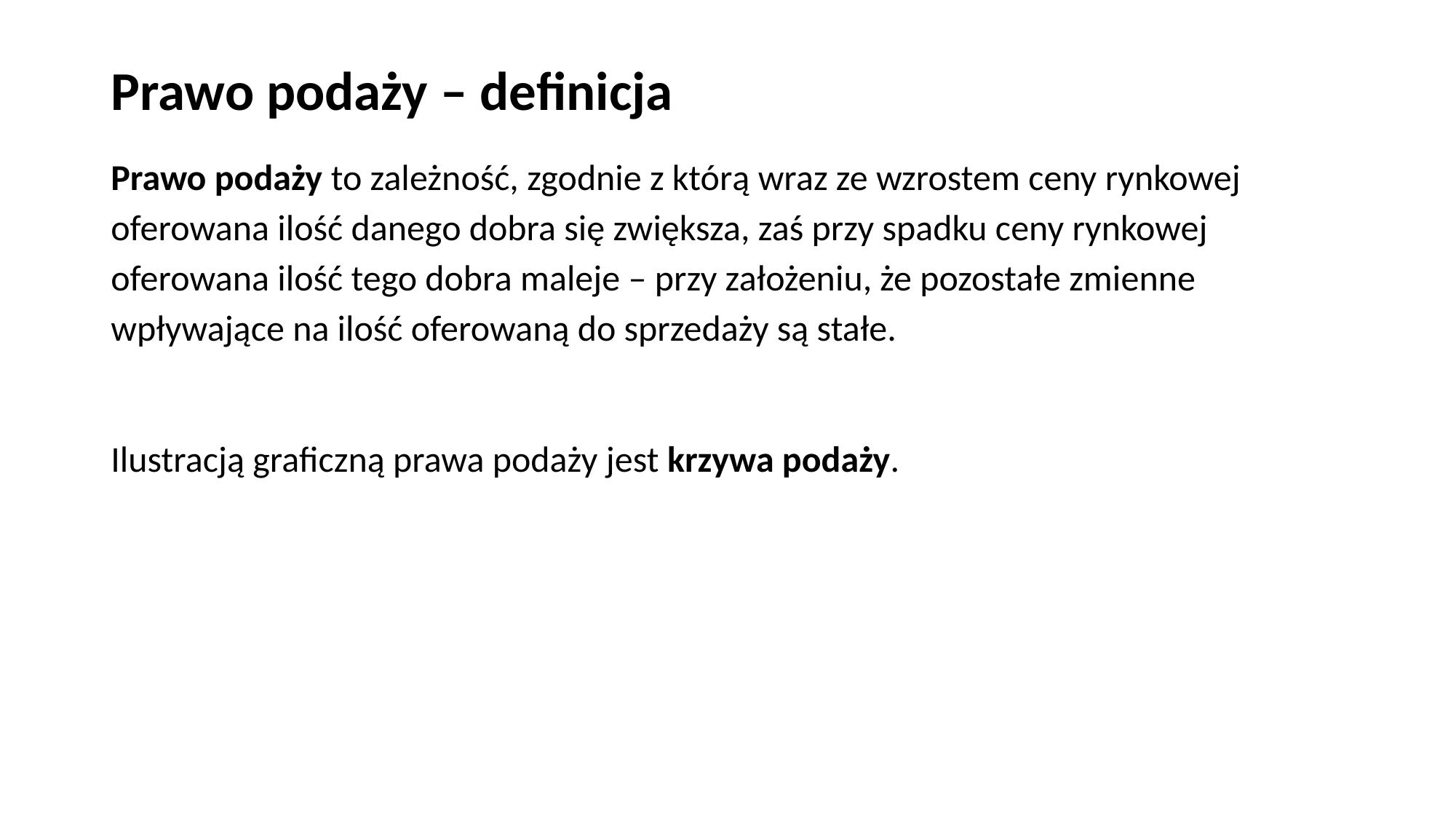

# Prawo podaży – definicja
Prawo podaży to zależność, zgodnie z którą wraz ze wzrostem ceny rynkowej oferowana ilość danego dobra się zwiększa, zaś przy spadku ceny rynkowej oferowana ilość tego dobra maleje – przy założeniu, że pozostałe zmienne wpływające na ilość oferowaną do sprzedaży są stałe.

Ilustracją graficzną prawa podaży jest krzywa podaży.